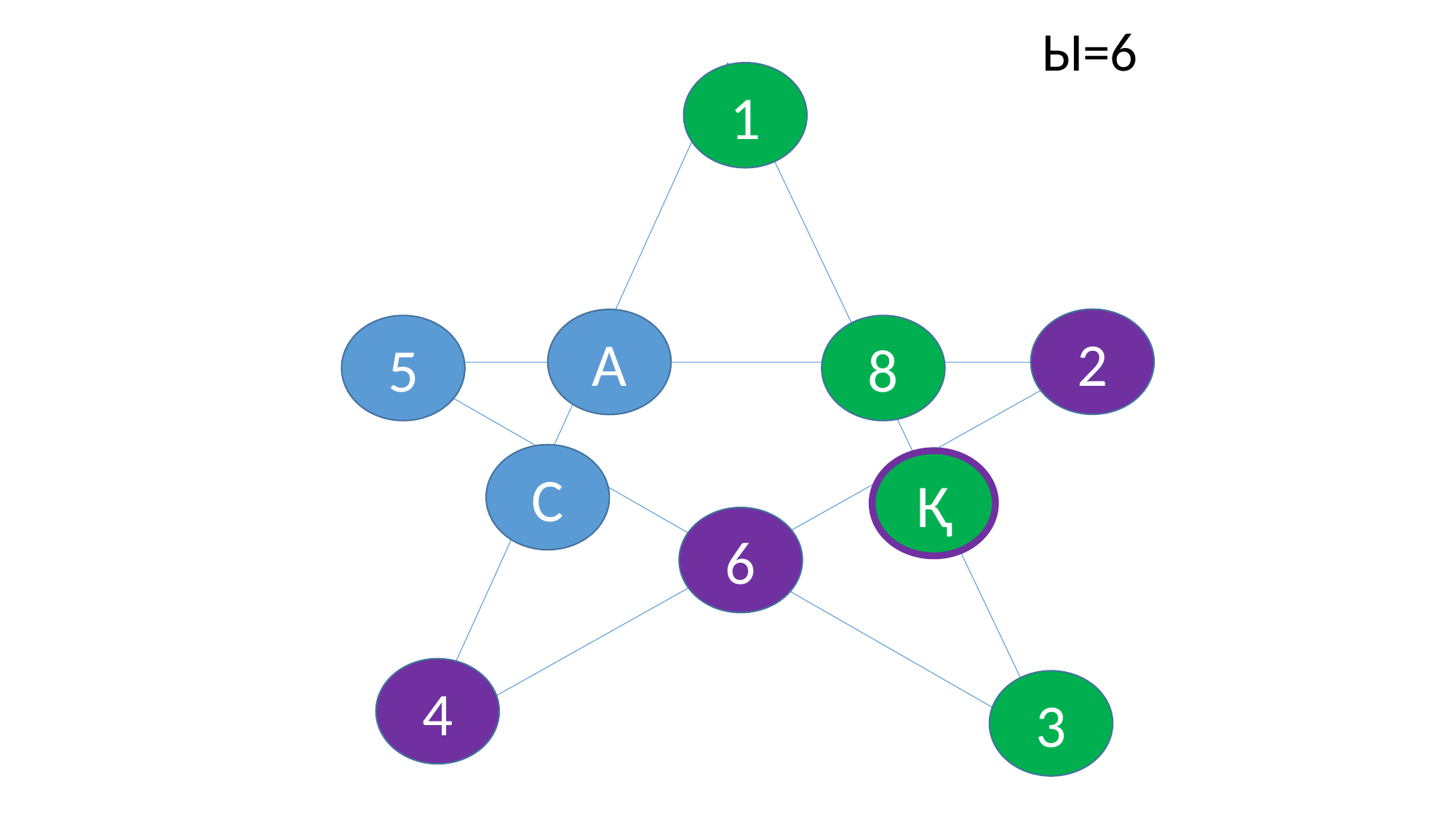

Ы=6
1
2
А
5
8
С
Қ
6
4
3